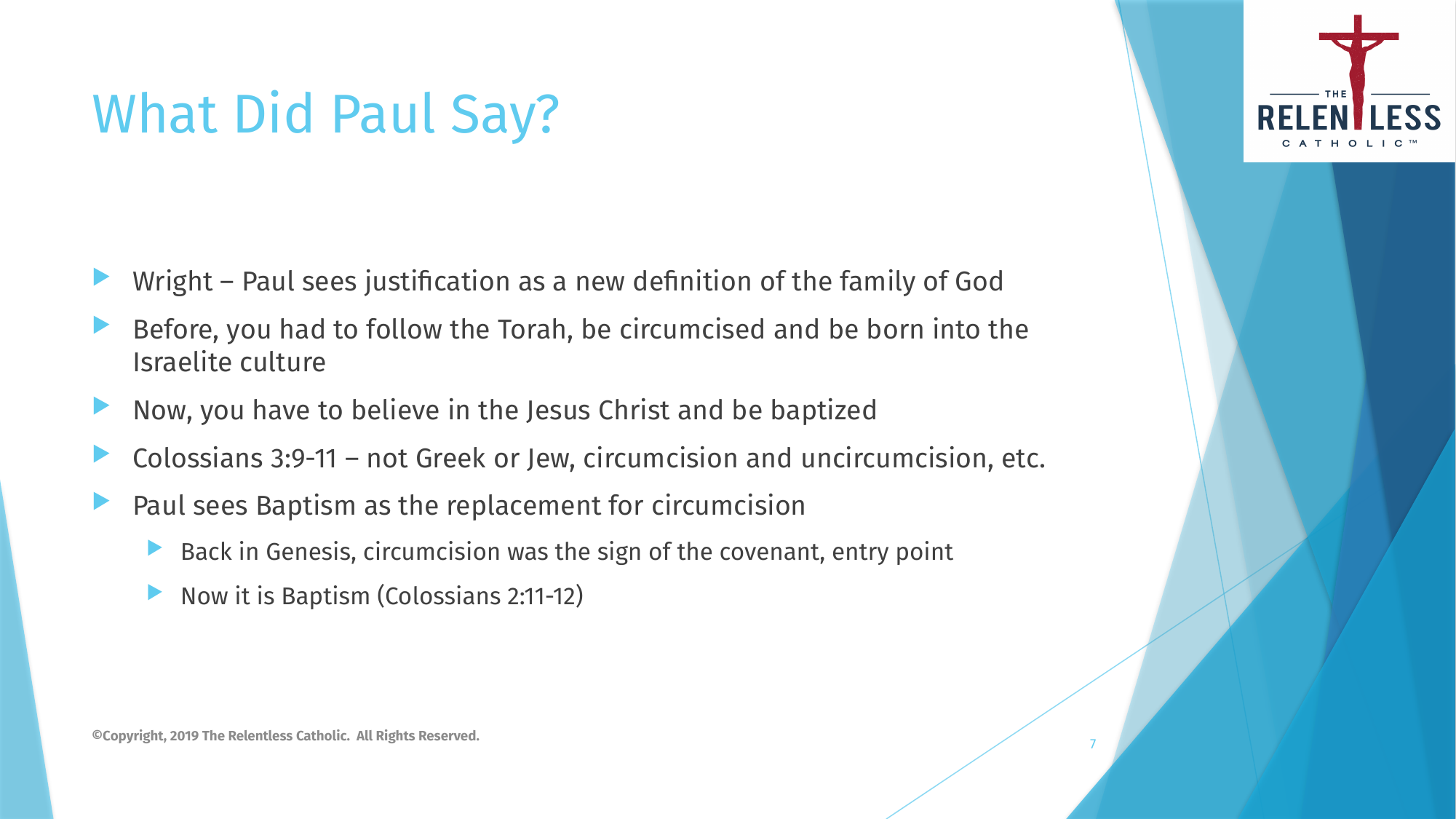

# What Did Paul Say?
Wright – Paul sees justification as a new definition of the family of God
Before, you had to follow the Torah, be circumcised and be born into the Israelite culture
Now, you have to believe in the Jesus Christ and be baptized
Colossians 3:9-11 – not Greek or Jew, circumcision and uncircumcision, etc.
Paul sees Baptism as the replacement for circumcision
Back in Genesis, circumcision was the sign of the covenant, entry point
Now it is Baptism (Colossians 2:11-12)
©Copyright, 2019 The Relentless Catholic.  All Rights Reserved.

7